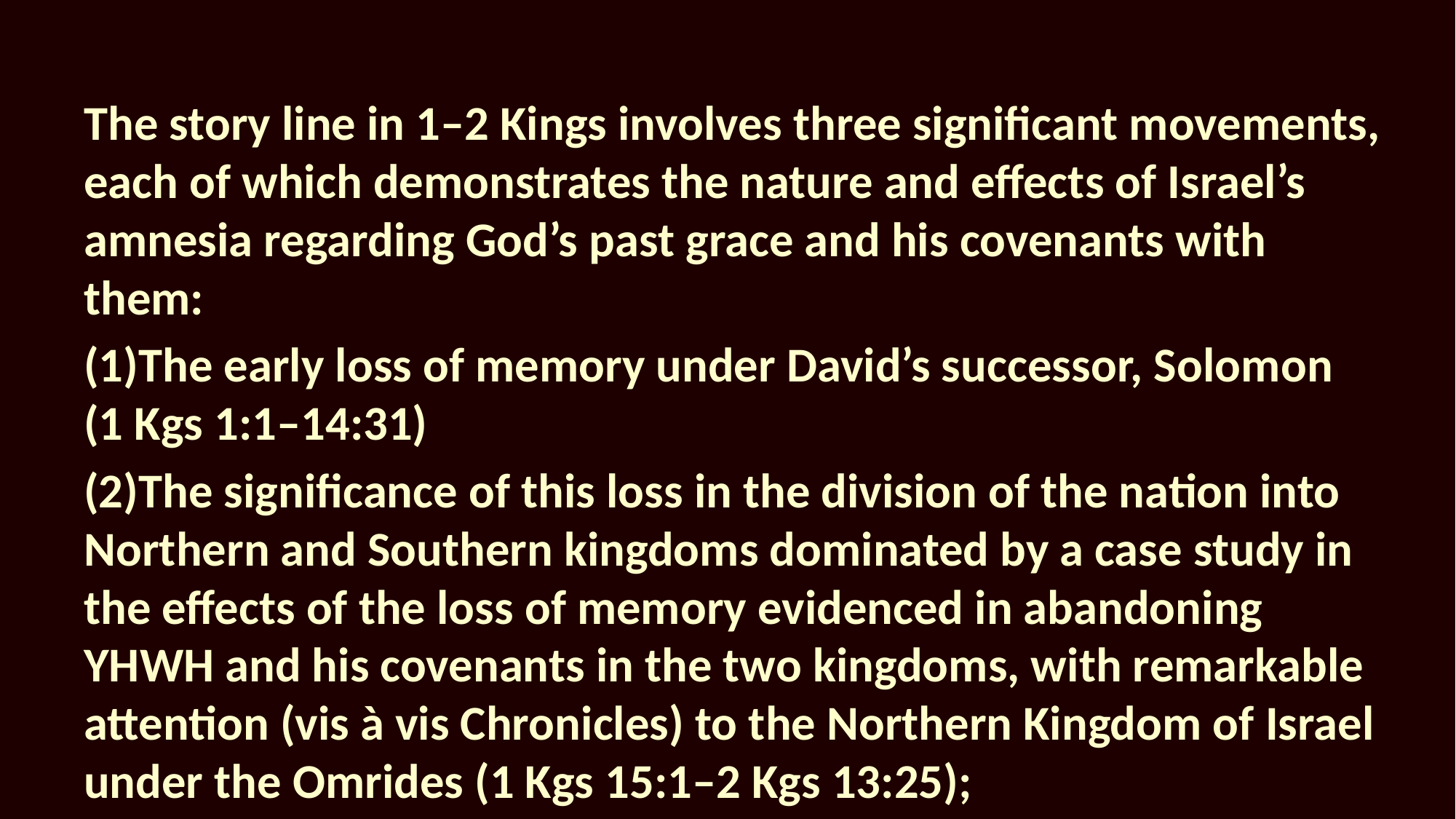

The story line in 1–2 Kings involves three significant movements, each of which demonstrates the nature and effects of Israel’s amnesia regarding God’s past grace and his covenants with them:
(1)The early loss of memory under David’s successor, Solomon (1 Kgs 1:1–14:31)
(2)The significance of this loss in the division of the nation into Northern and Southern kingdoms dominated by a case study in the effects of the loss of memory evidenced in abandoning YHWH and his covenants in the two kingdoms, with remarkable attention (vis à vis Chronicles) to the Northern Kingdom of Israel under the Omrides (1 Kgs 15:1–2 Kgs 13:25);